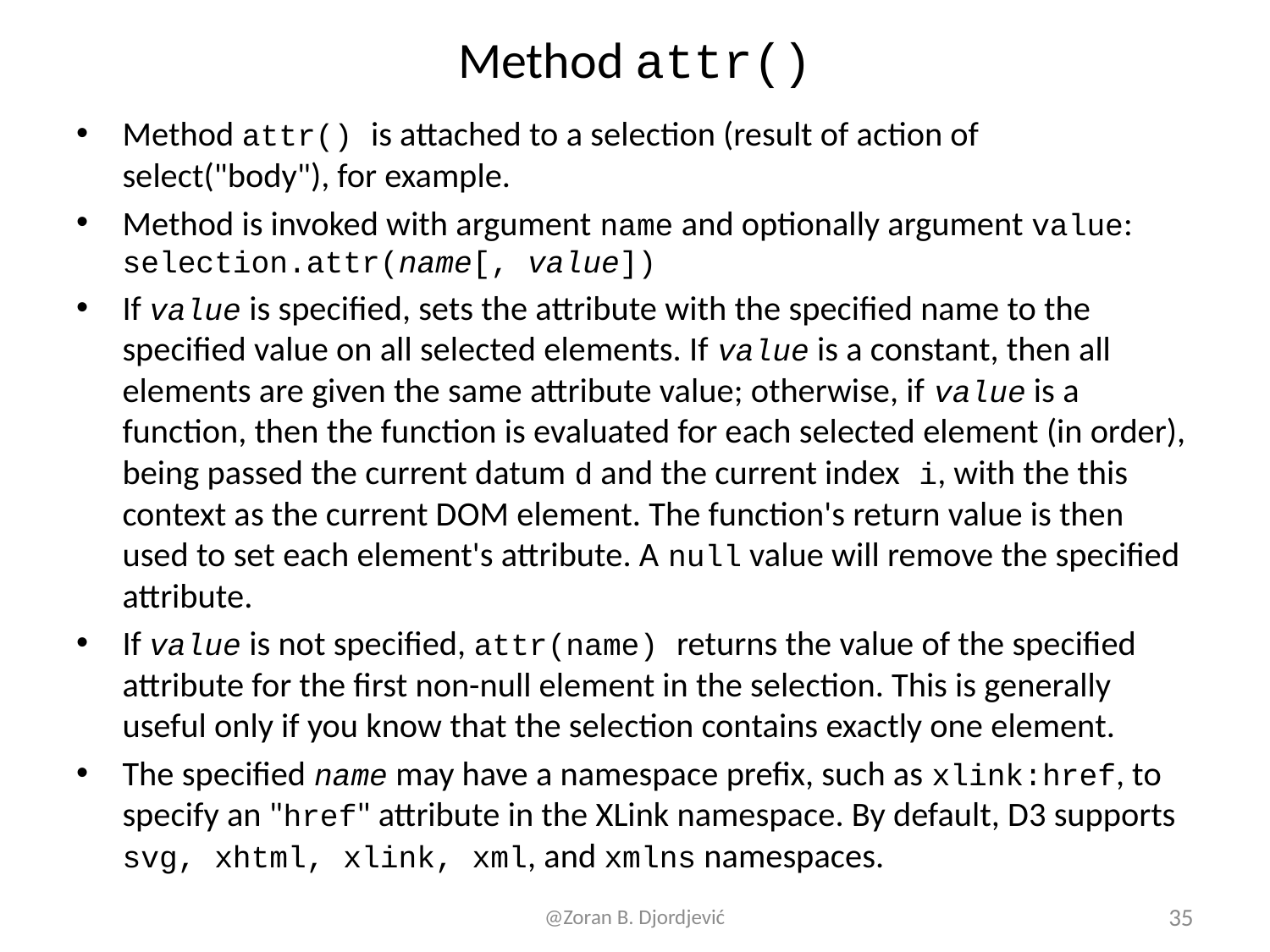

# Method attr()
Method attr() is attached to a selection (result of action of select("body"), for example.
Method is invoked with argument name and optionally argument value: selection.attr(name[, value])
If value is specified, sets the attribute with the specified name to the specified value on all selected elements. If value is a constant, then all elements are given the same attribute value; otherwise, if value is a function, then the function is evaluated for each selected element (in order), being passed the current datum d and the current index i, with the this context as the current DOM element. The function's return value is then used to set each element's attribute. A null value will remove the specified attribute.
If value is not specified, attr(name) returns the value of the specified attribute for the first non-null element in the selection. This is generally useful only if you know that the selection contains exactly one element.
The specified name may have a namespace prefix, such as xlink:href, to specify an "href" attribute in the XLink namespace. By default, D3 supports svg, xhtml, xlink, xml, and xmlns namespaces.

@Zoran B. Djordjević
35